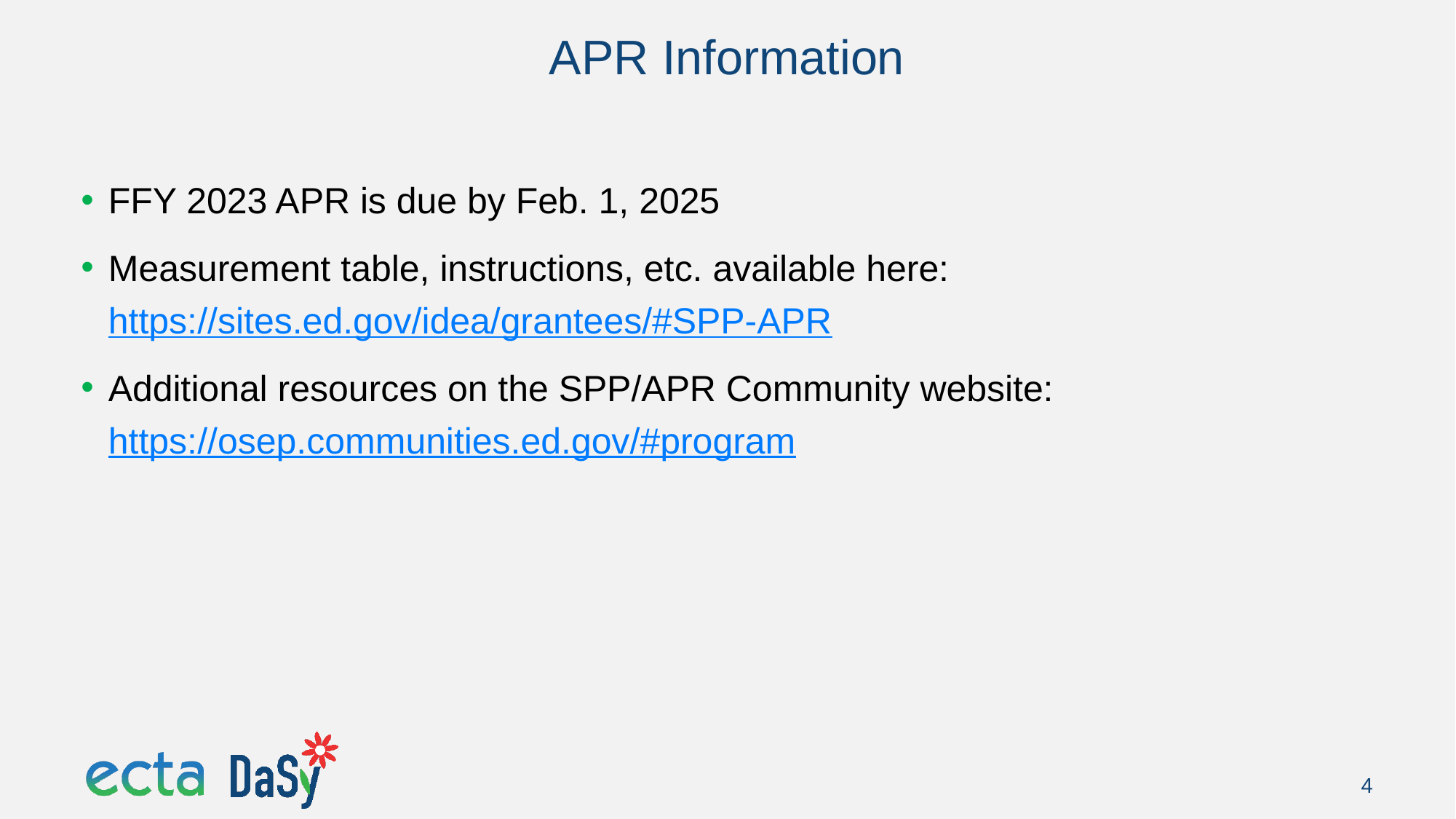

# APR Information
FFY 2023 APR is due by Feb. 1, 2025
Measurement table, instructions, etc. available here: https://sites.ed.gov/idea/grantees/#SPP-APR
Additional resources on the SPP/APR Community website: https://osep.communities.ed.gov/#program

4